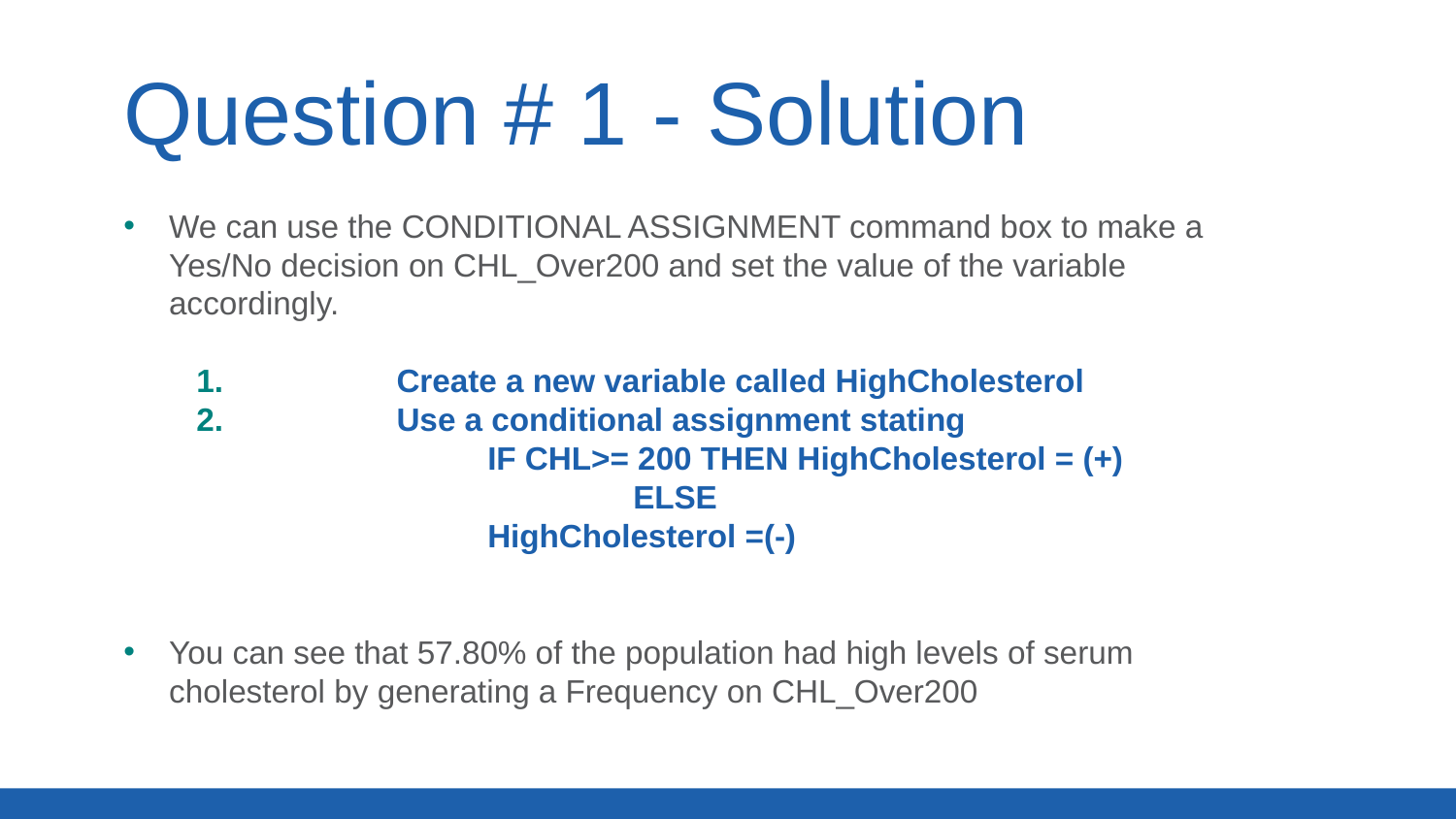

Question # 1 - Solution
We can use the CONDITIONAL ASSIGNMENT command box to make a Yes/No decision on CHL_Over200 and set the value of the variable accordingly.

	Create a new variable called HighCholesterol
	Use a conditional assignment stating
		IF CHL>= 200 THEN HighCholesterol = (+)
			ELSE
		HighCholesterol =(-)

You can see that 57.80% of the population had high levels of serum cholesterol by generating a Frequency on CHL_Over200